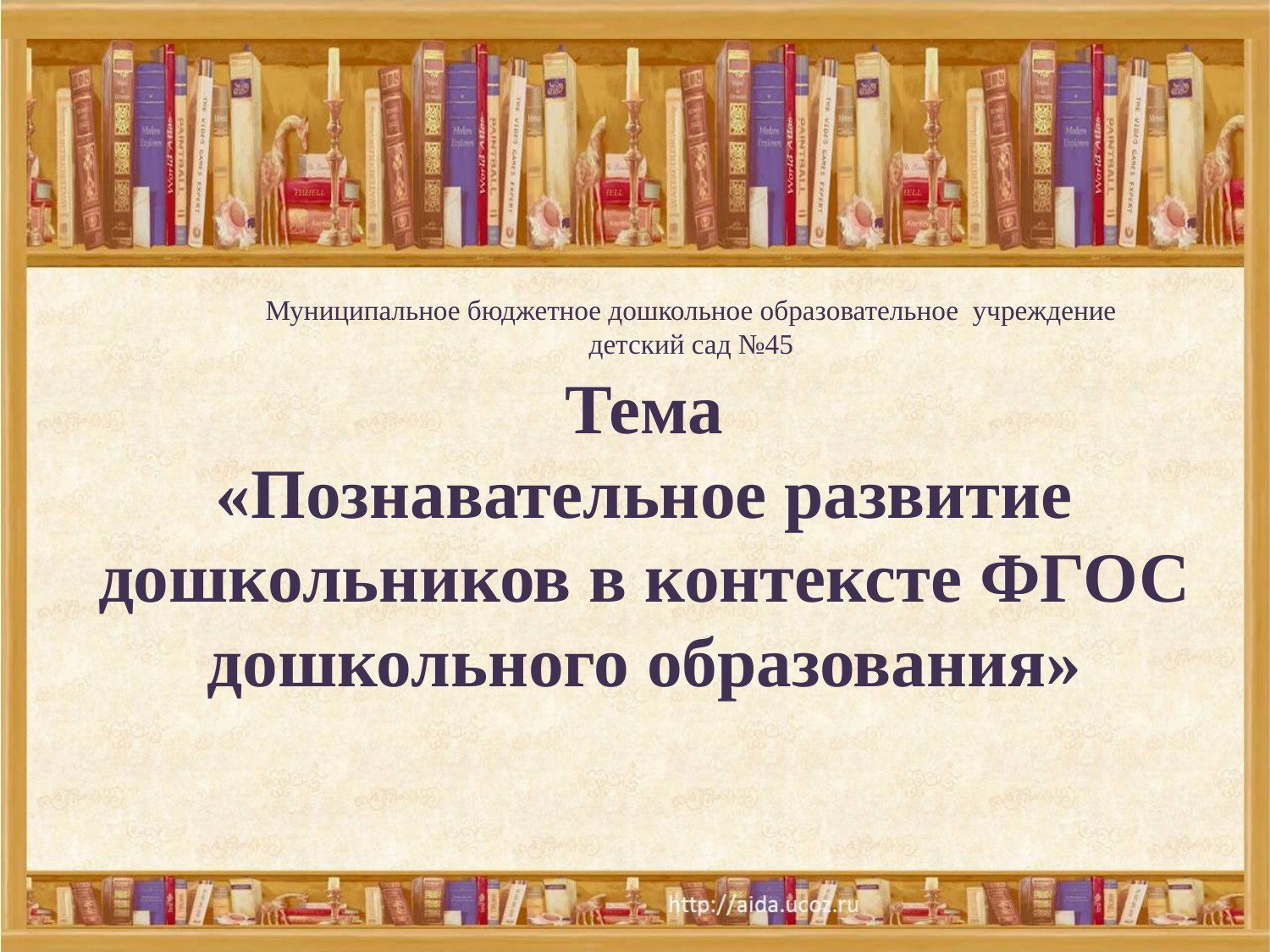

Муниципальное бюджетное дошкольное образовательное  учреждение
детский сад №45
Тема
«Познавательное развитие дошкольников в контексте ФГОС
дошкольного образования»